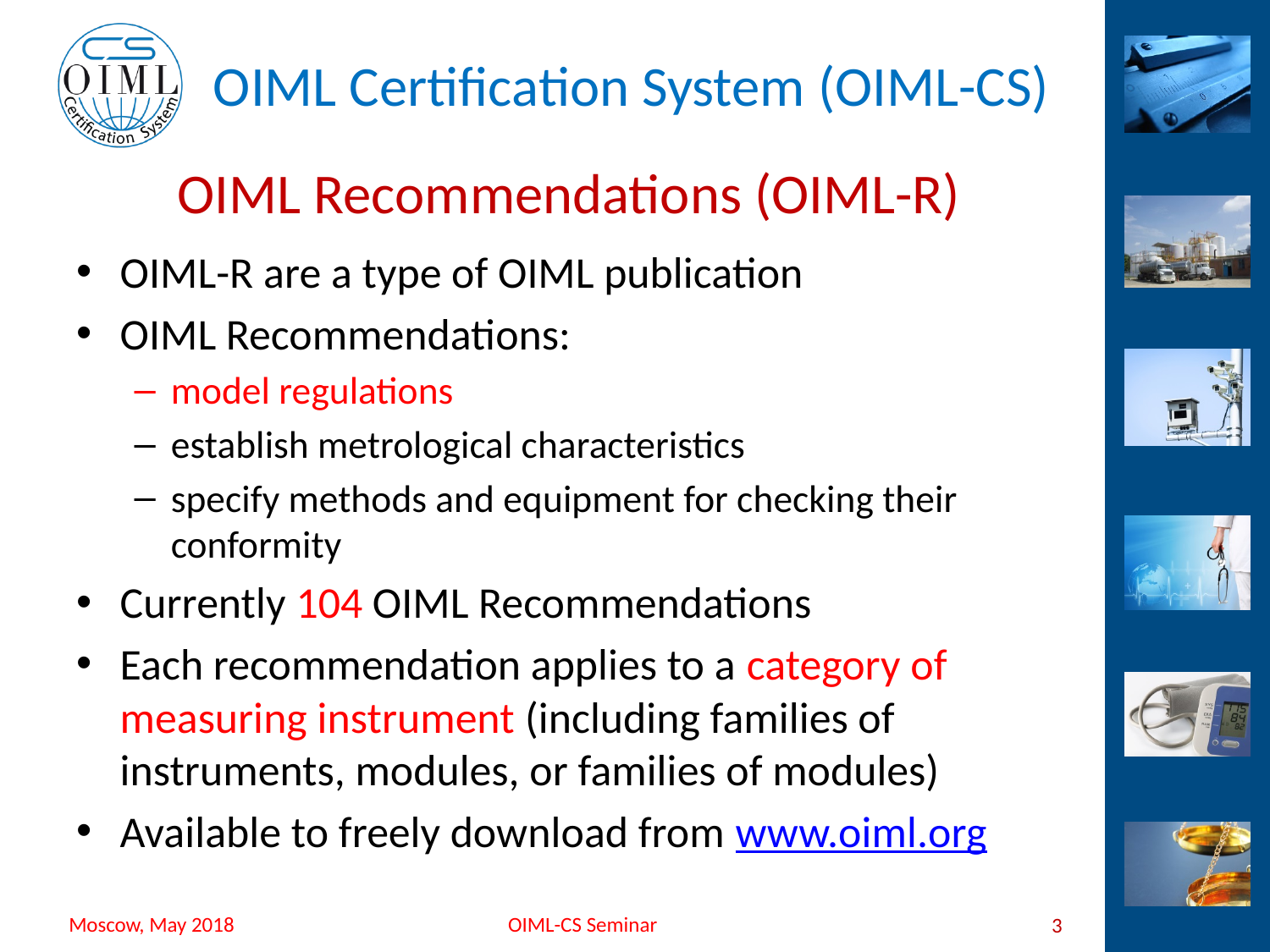

# OIML Recommendations (OIML-R)
OIML-R are a type of OIML publication
OIML Recommendations:
model regulations
establish metrological characteristics
specify methods and equipment for checking their conformity
Currently 104 OIML Recommendations
Each recommendation applies to a category of measuring instrument (including families of instruments, modules, or families of modules)
Available to freely download from www.oiml.org
3